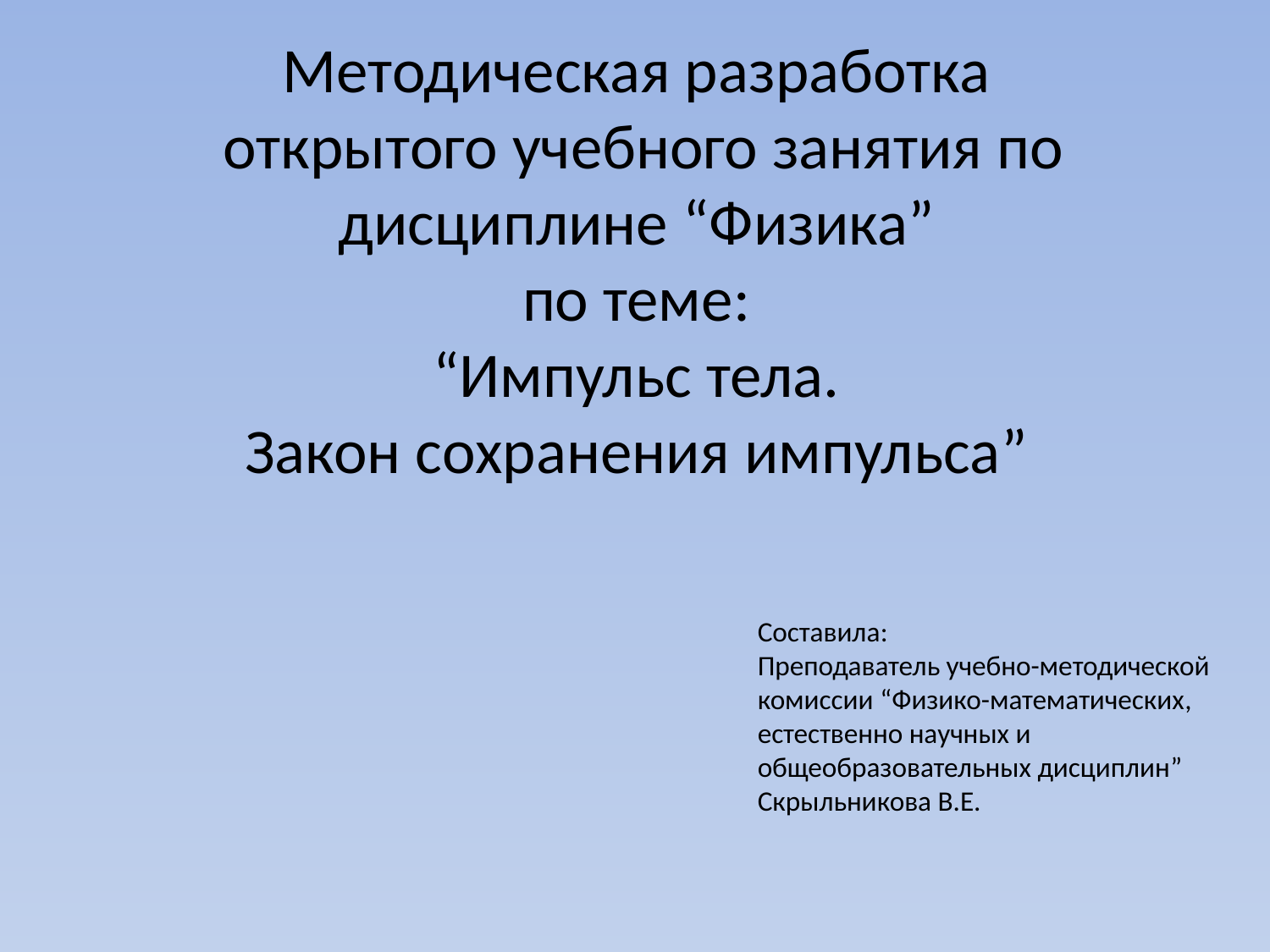

# Методическая разработка открытого учебного занятия по дисциплине “Физика” по теме: “Импульс тела. Закон сохранения импульса”
Составила:
Преподаватель учебно-методической комиссии “Физико-математических, естественно научных и общеобразовательных дисциплин”
Скрыльникова В.Е.